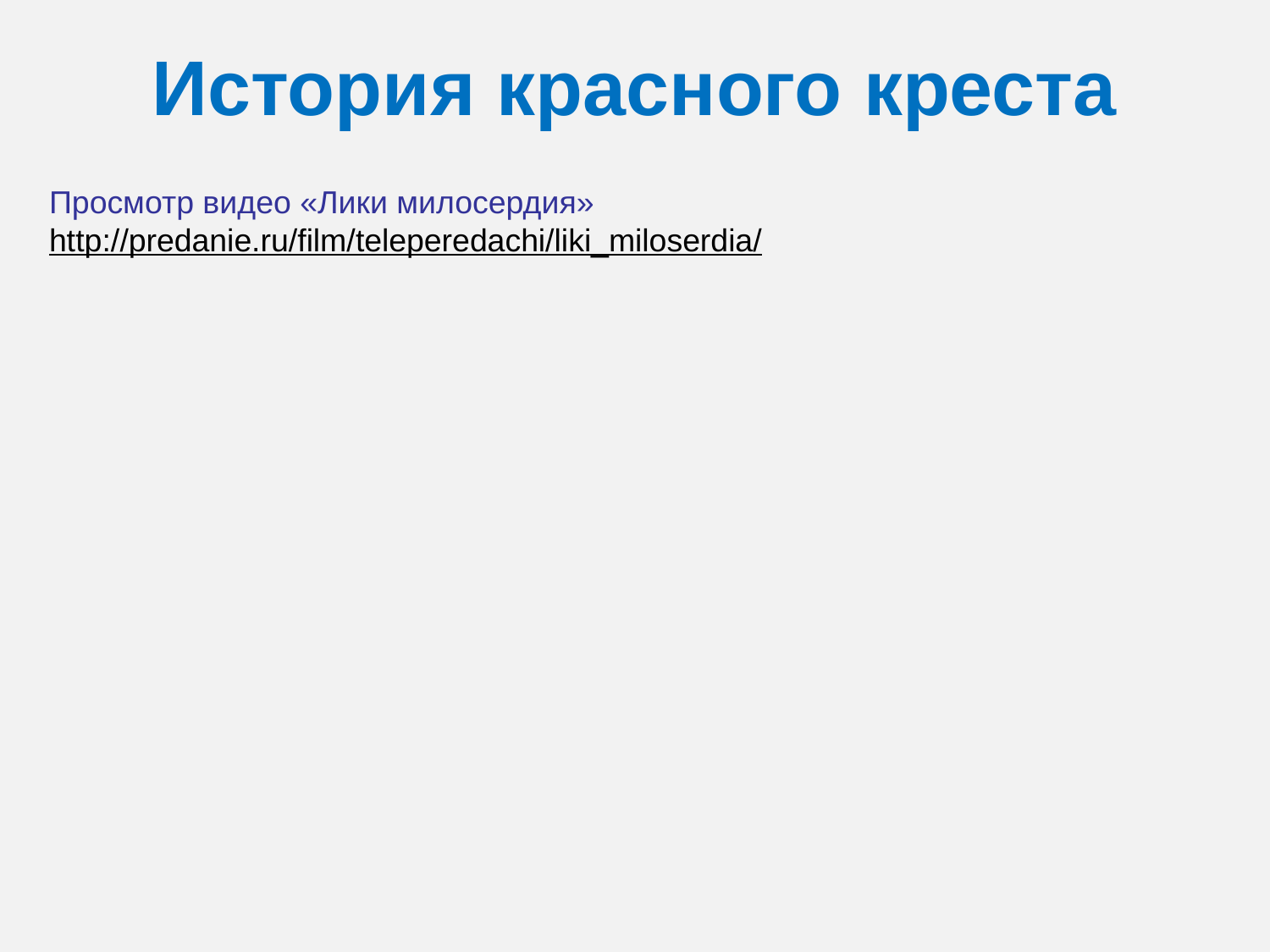

# История красного креста
Просмотр видео «Лики милосердия»
http://predanie.ru/film/teleperedachi/liki_miloserdia/